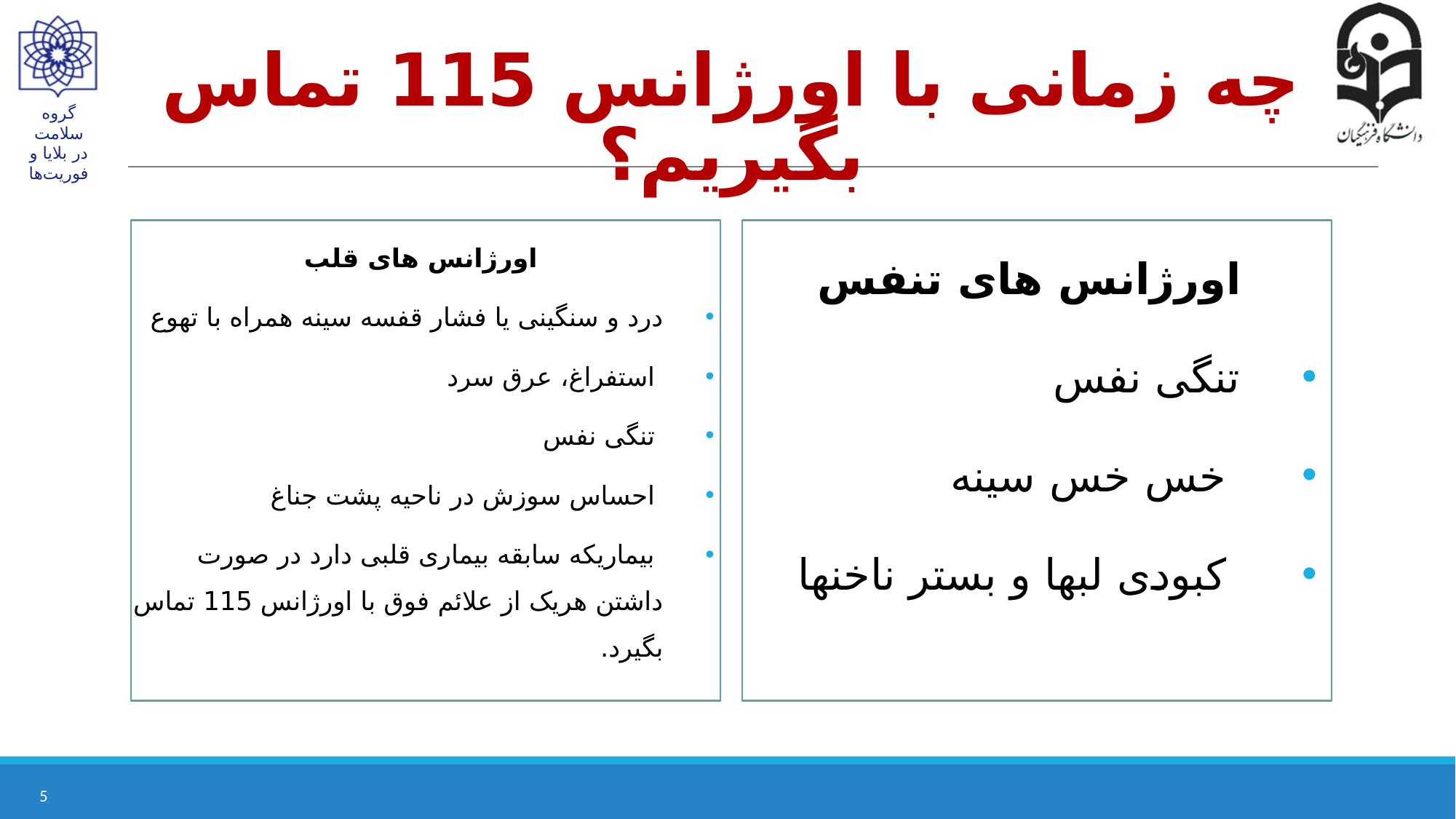

# چه زمانی با اورژانس 115 تماس بگیریم؟
اورژانس های قلب
درد و سنگینی یا فشار قفسه سینه همراه با تهوع
 استفراغ، عرق سرد
 تنگی نفس
 احساس سوزش در ناحیه پشت جناغ
 بیماریکه سابقه بیماری قلبی دارد در صورت داشتن هریک از علائم فوق با اورژانس 115 تماس بگیرد.
اورژانس های تنفس
تنگی نفس
 خس خس سینه
 کبودی لبها و بستر ناخنها

5